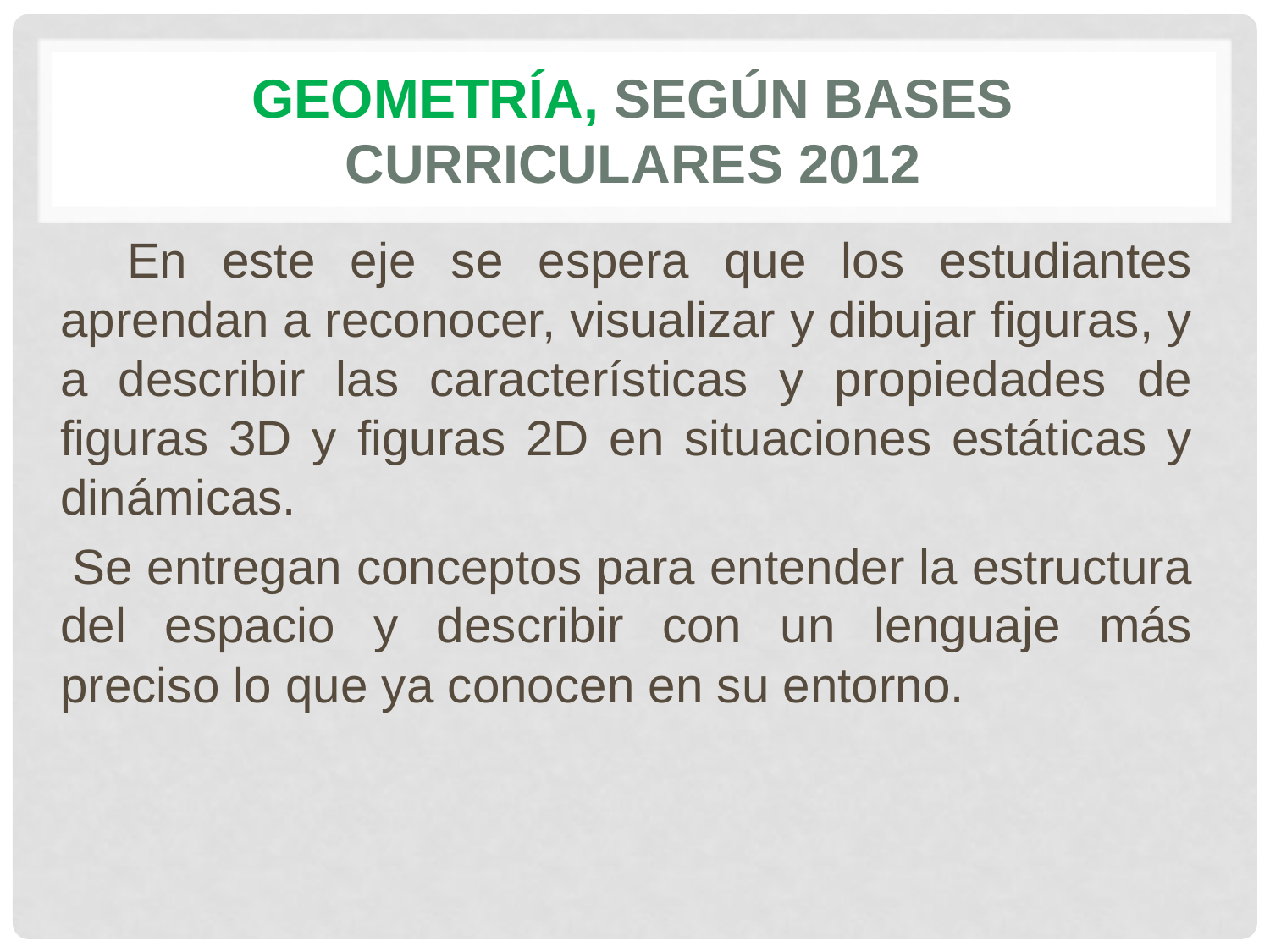

# Geometría, según Bases Curriculares 2012
   En este eje se espera que los estudiantes aprendan a reconocer, visualizar y dibujar figuras, y a describir las características y propiedades de figuras 3D y figuras 2D en situaciones estáticas y dinámicas.
   Se entregan conceptos para entender la estructura del espacio y describir con un lenguaje más preciso lo que ya conocen en su entorno.